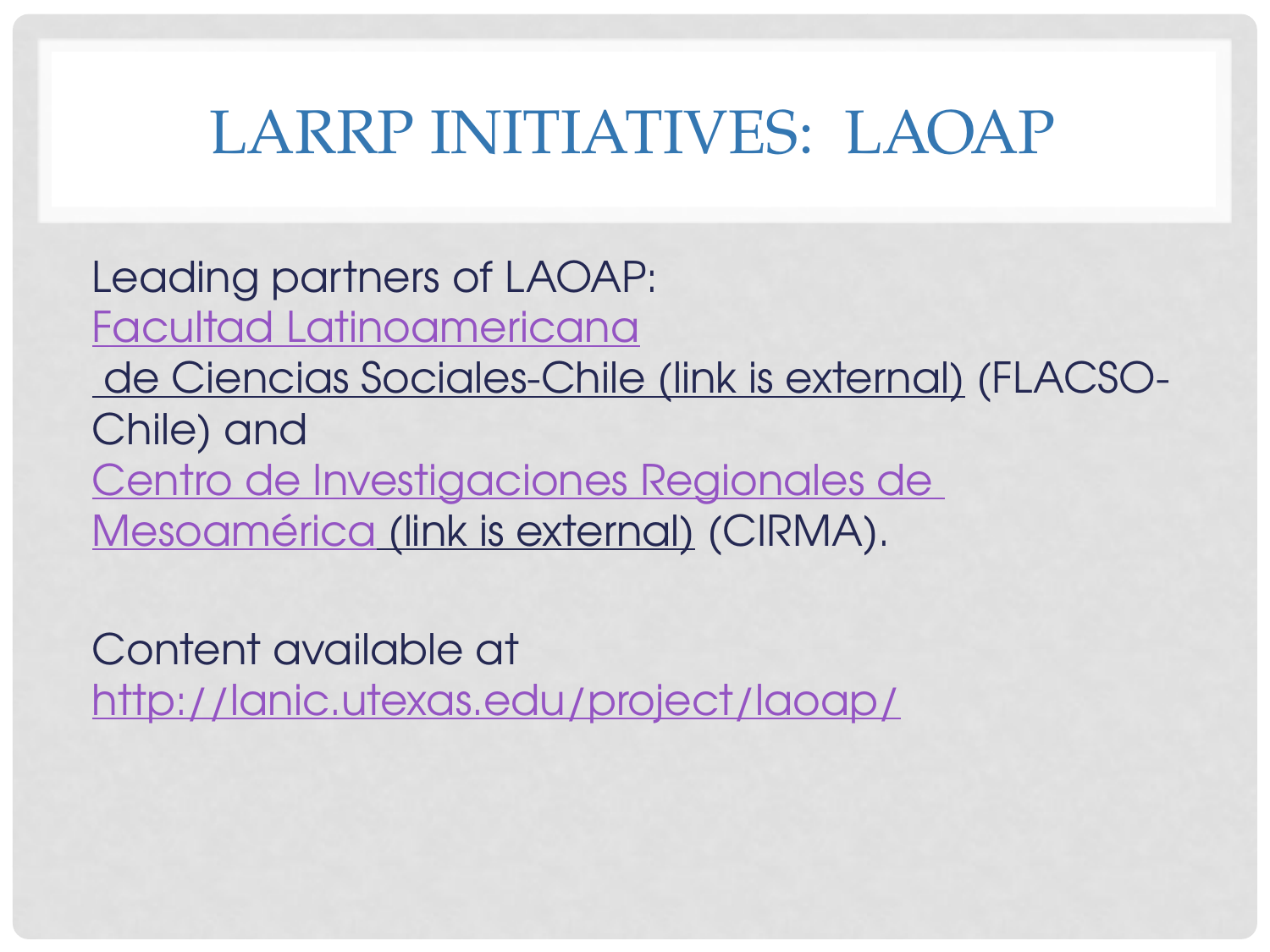

# LARRP initiatives:  LAOAP
Leading partners of LAOAP:
Facultad Latinoamericana de Ciencias Sociales-Chile (link is external) (FLACSO-Chile) and
Centro de Investigaciones Regionales de Mesoamérica (link is external) (CIRMA).

Content available at http://lanic.utexas.edu/project/laoap/